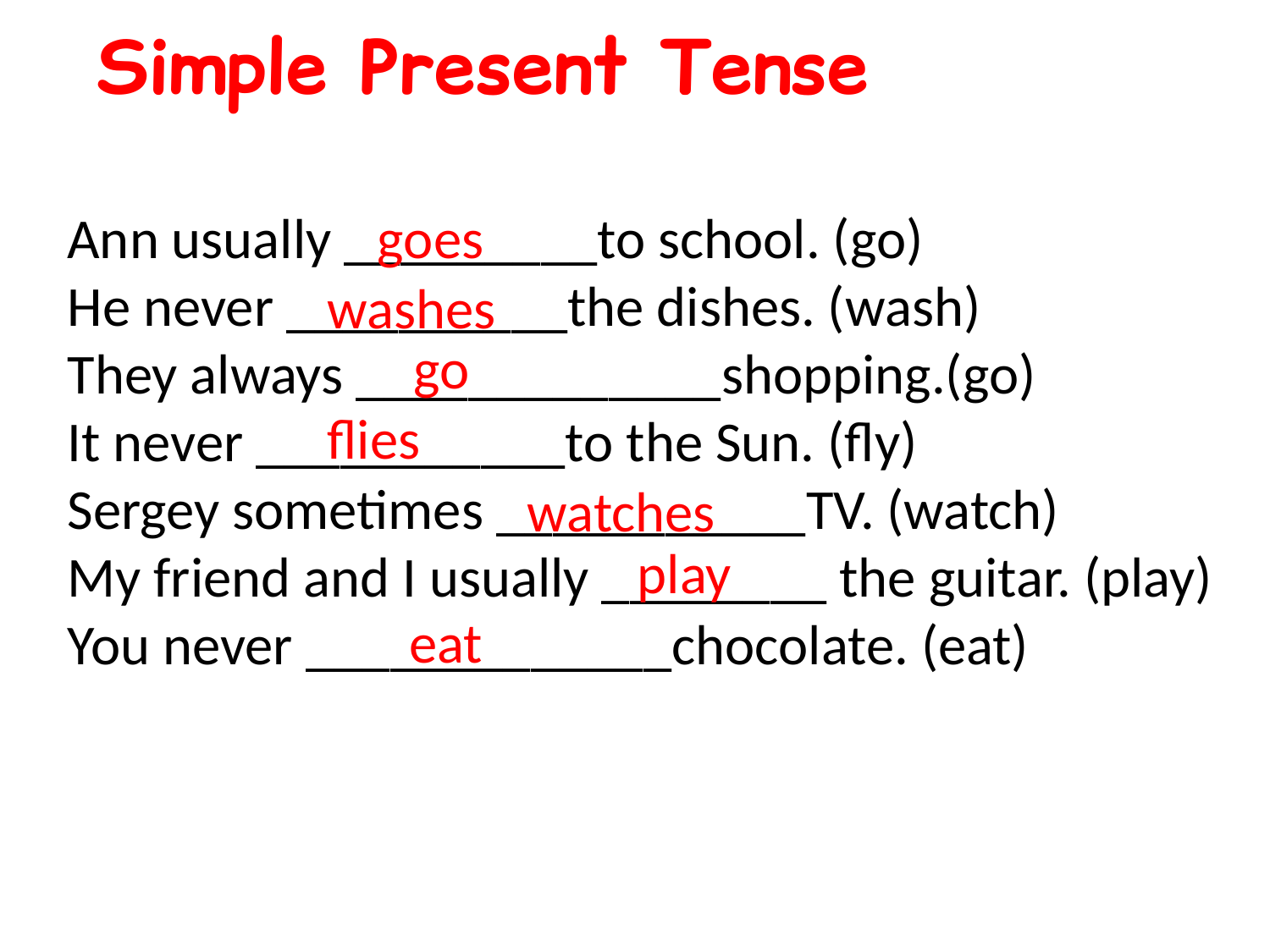

Simple Present Tense
Ann usually _________to school. (go)
He never __________the dishes. (wash)
They always _____________shopping.(go)
It never ___________to the Sun. (fly)
Sergey sometimes ___________TV. (watch)
My friend and I usually ________ the guitar. (play)
You never _____________chocolate. (eat)
goes
washes
go
flies
watches
play
eat